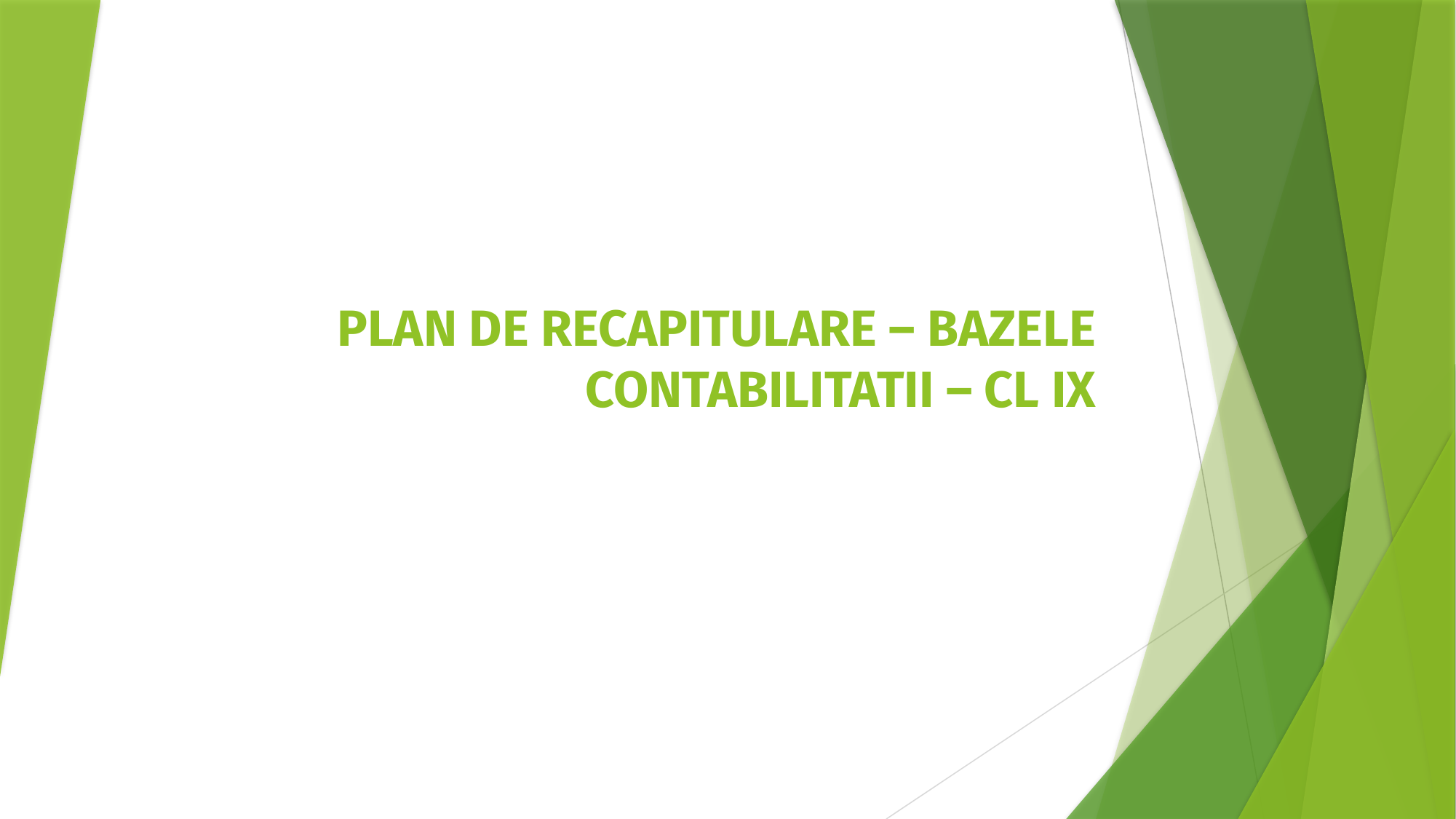

# PLAN DE RECAPITULARE – BAZELE CONTABILITATII – CL IX